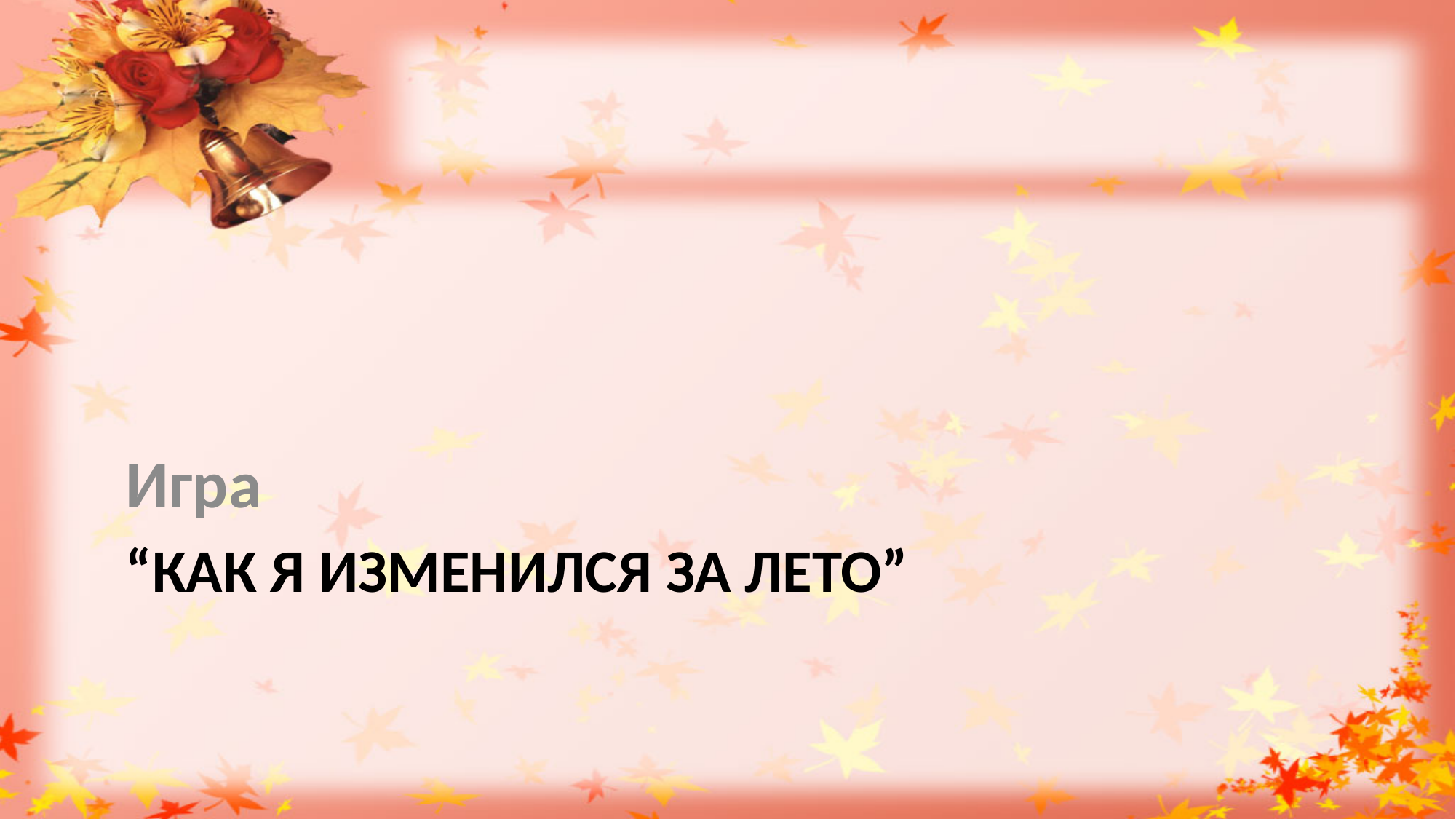

Игра
# “Как я изменился за лето”